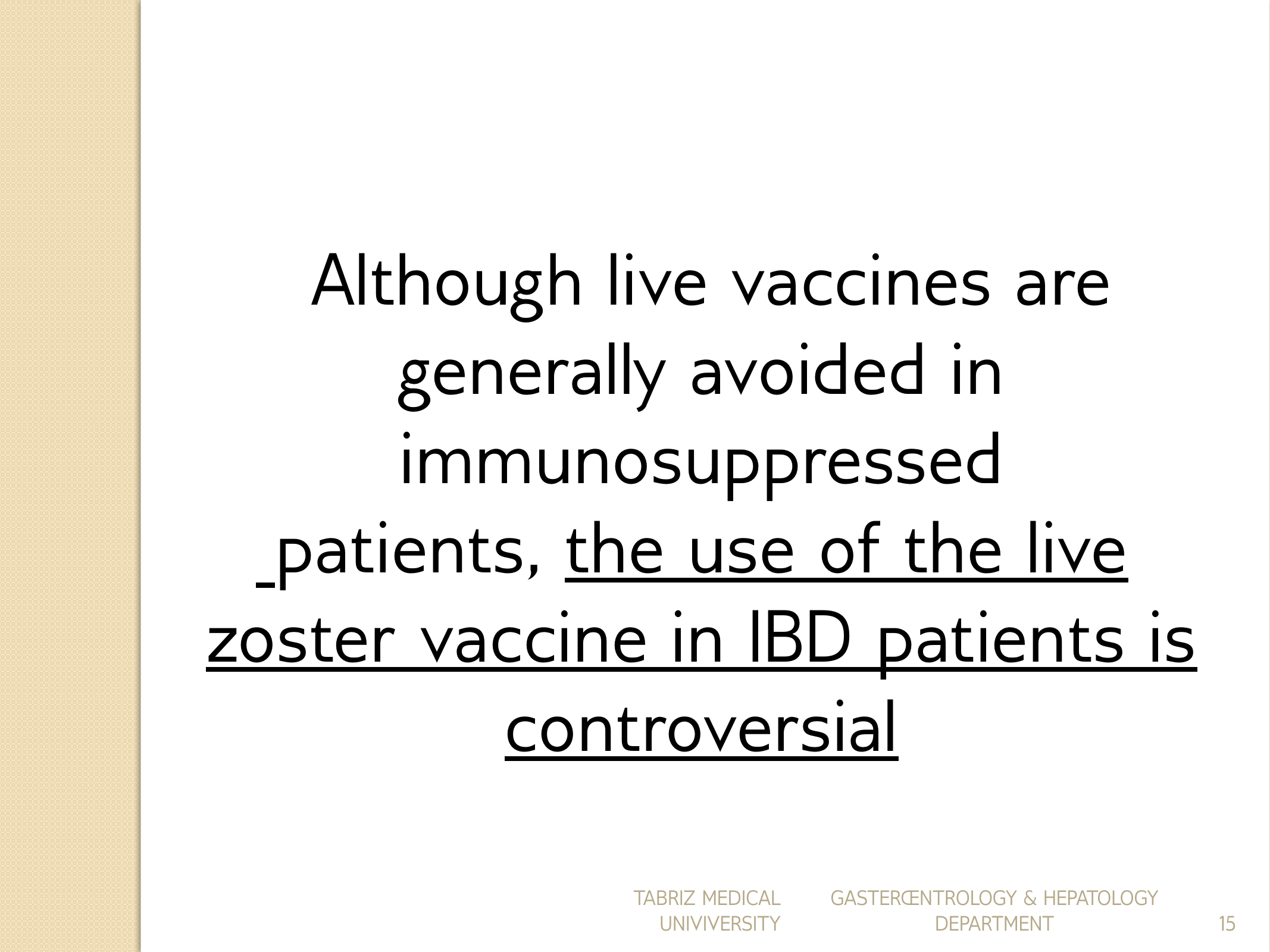

Although live vaccines are
generally avoided in immunosuppressed
 patients, the use of the live
zoster vaccine in IBD patients is controversial
TABRIZ MEDICAL UNIVIVERSITY
GASTEROENTROLOGY & HEPATOLOGY DEPARTMENT
15